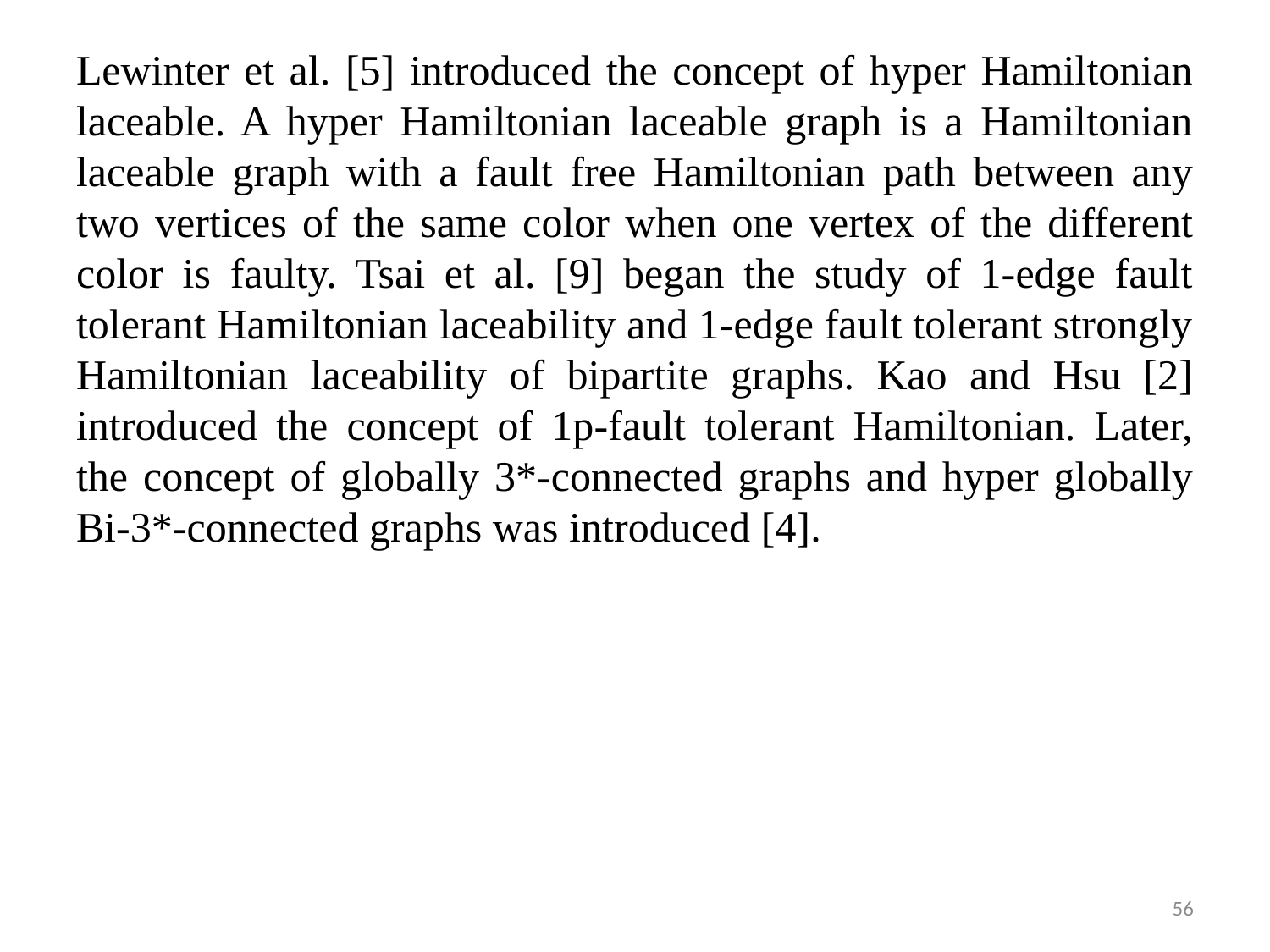

Lewinter et al. [5] introduced the concept of hyper Hamiltonian laceable. A hyper Hamiltonian laceable graph is a Hamiltonian laceable graph with a fault free Hamiltonian path between any two vertices of the same color when one vertex of the different color is faulty. Tsai et al. [9] began the study of 1-edge fault tolerant Hamiltonian laceability and 1-edge fault tolerant strongly Hamiltonian laceability of bipartite graphs. Kao and Hsu [2] introduced the concept of 1p-fault tolerant Hamiltonian. Later, the concept of globally 3*-connected graphs and hyper globally Bi-3*-connected graphs was introduced [4].

56